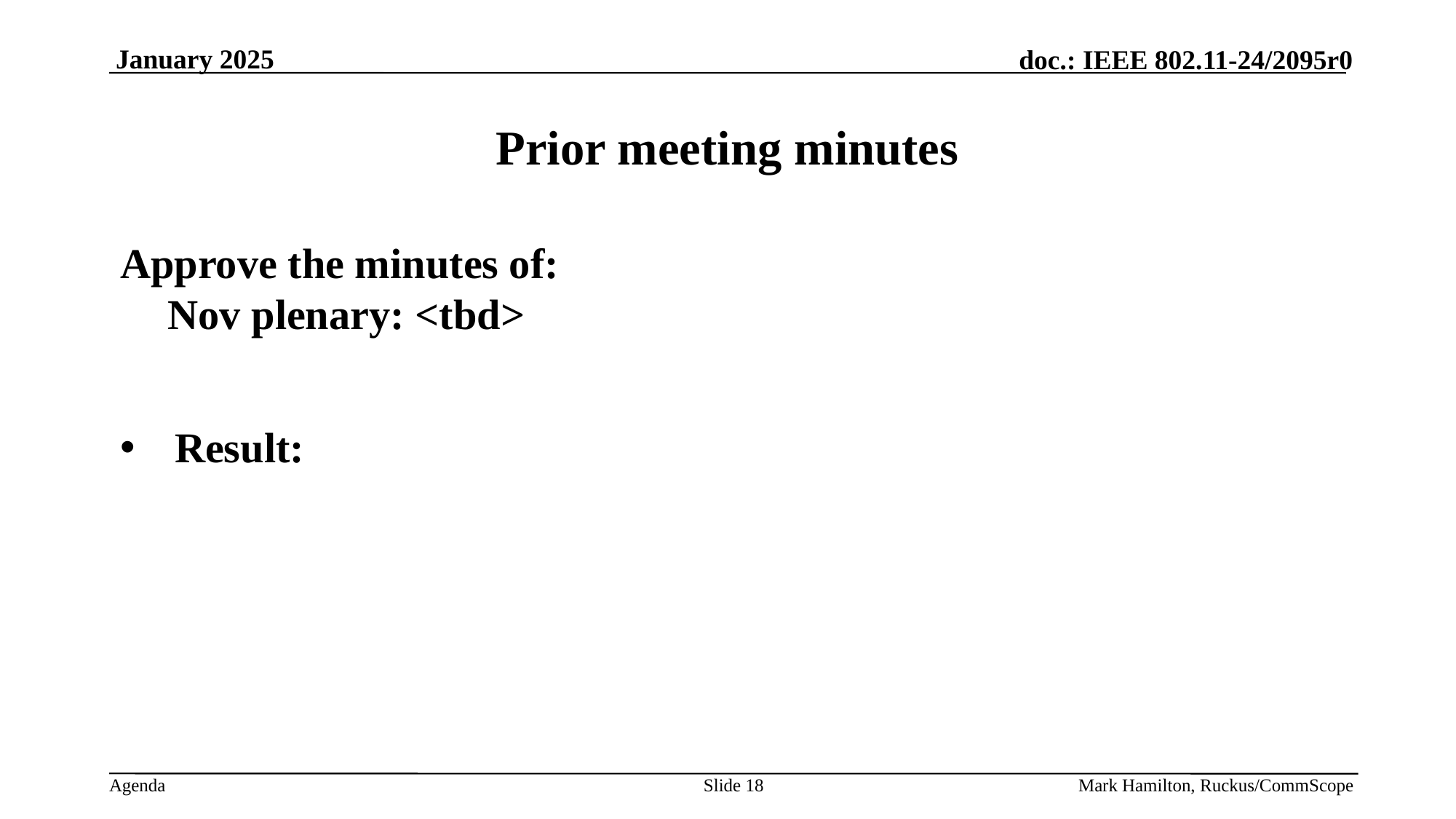

# Prior meeting minutes
Approve the minutes of:
Nov plenary: <tbd>

Result:

Slide 18